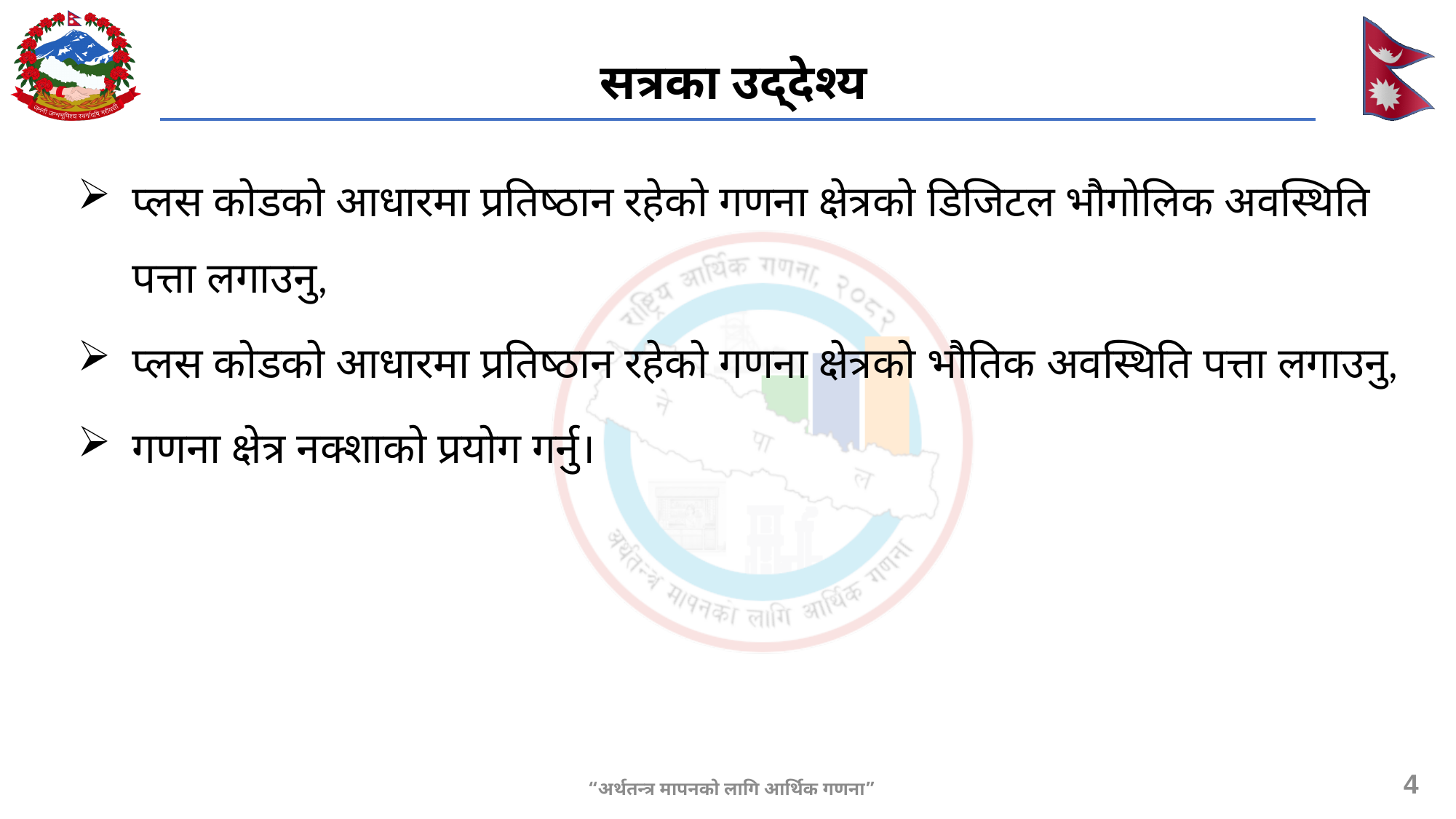

# सत्रका उद्देश्य
प्लस कोडको आधारमा प्रतिष्ठान रहेको गणना क्षेत्रको डिजिटल भौगोलिक अवस्थिति पत्ता लगाउनु,
प्लस कोडको आधारमा प्रतिष्ठान रहेको गणना क्षेत्रको भौतिक अवस्थिति पत्ता लगाउनु,
गणना क्षेत्र नक्शाको प्रयोग गर्नु।

4
“अर्थतन्त्र मापनको लागि आर्थिक गणना”